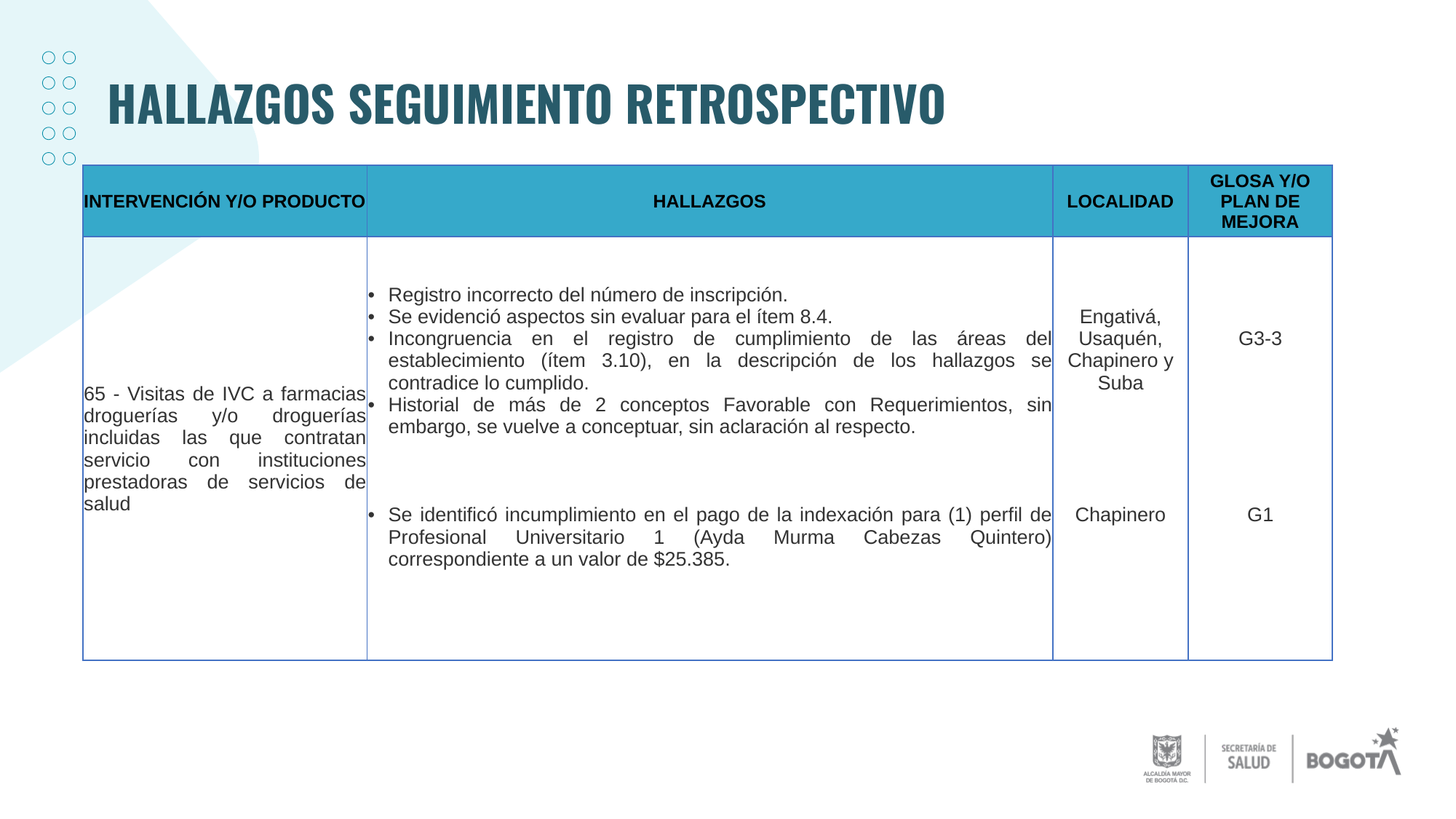

# HALLAZGOS SEGUIMIENTO RETROSPECTIVO
| INTERVENCIÓN Y/O PRODUCTO | HALLAZGOS | LOCALIDAD | GLOSA Y/O PLAN DE MEJORA |
| --- | --- | --- | --- |
| 65 - Visitas de IVC a farmacias droguerías y/o droguerías incluidas las que contratan servicio con instituciones prestadoras de servicios de salud | Registro incorrecto del número de inscripción. Se evidenció aspectos sin evaluar para el ítem 8.4. Incongruencia en el registro de cumplimiento de las áreas del establecimiento (ítem 3.10), en la descripción de los hallazgos se contradice lo cumplido. Historial de más de 2 conceptos Favorable con Requerimientos, sin embargo, se vuelve a conceptuar, sin aclaración al respecto. Se identificó incumplimiento en el pago de la indexación para (1) perfil de Profesional Universitario 1 (Ayda Murma Cabezas Quintero) correspondiente a un valor de $25.385. | Engativá, Usaquén, Chapinero y Suba Chapinero | G3-3 G1 |